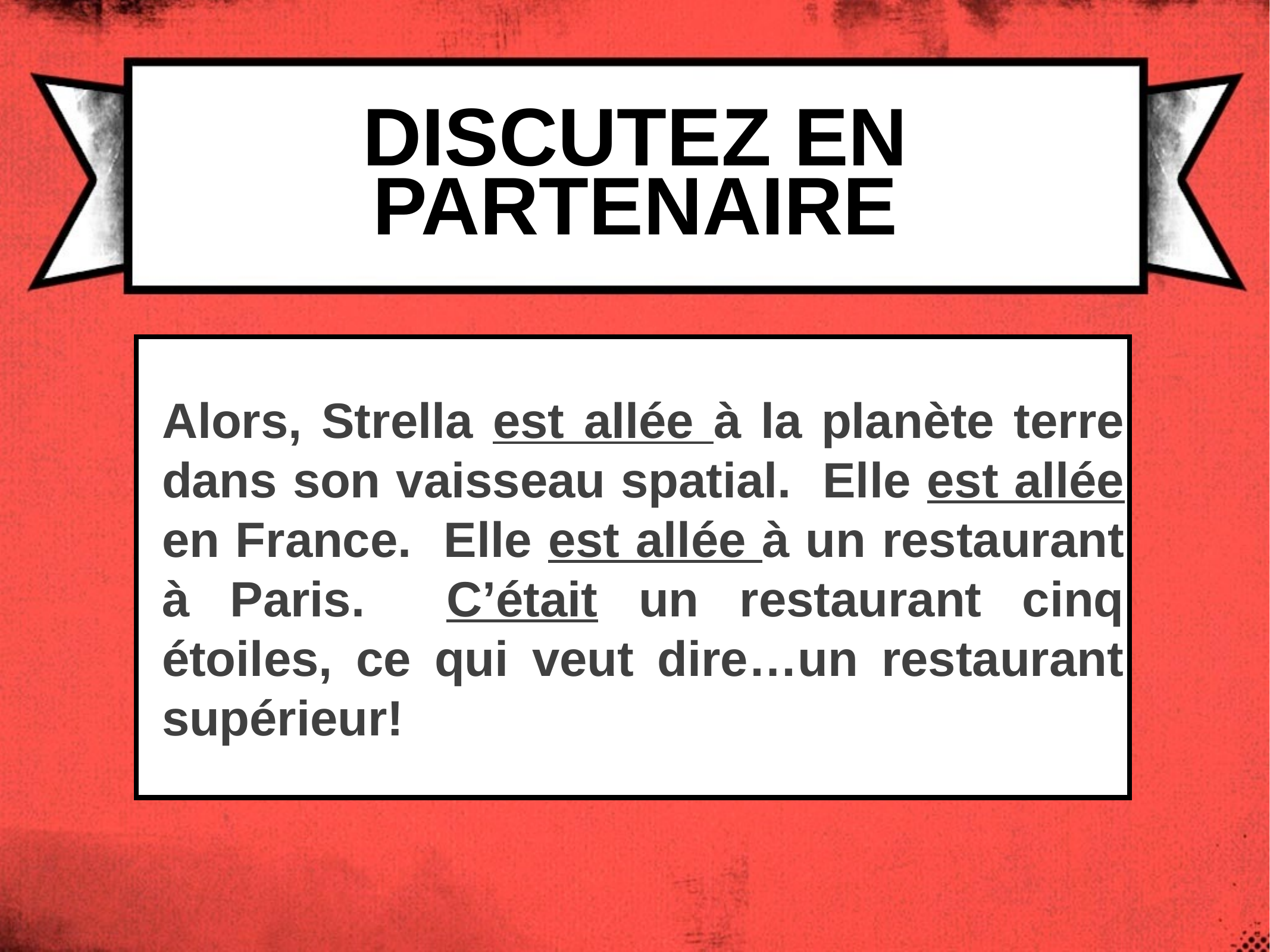

# Discutez en partenaire

Alors, Strella est allée à la planète terre dans son vaisseau spatial.  Elle est allée en France.  Elle est allée à un restaurant à Paris.  C’était un restaurant cinq étoiles, ce qui veut dire…un restaurant supérieur!